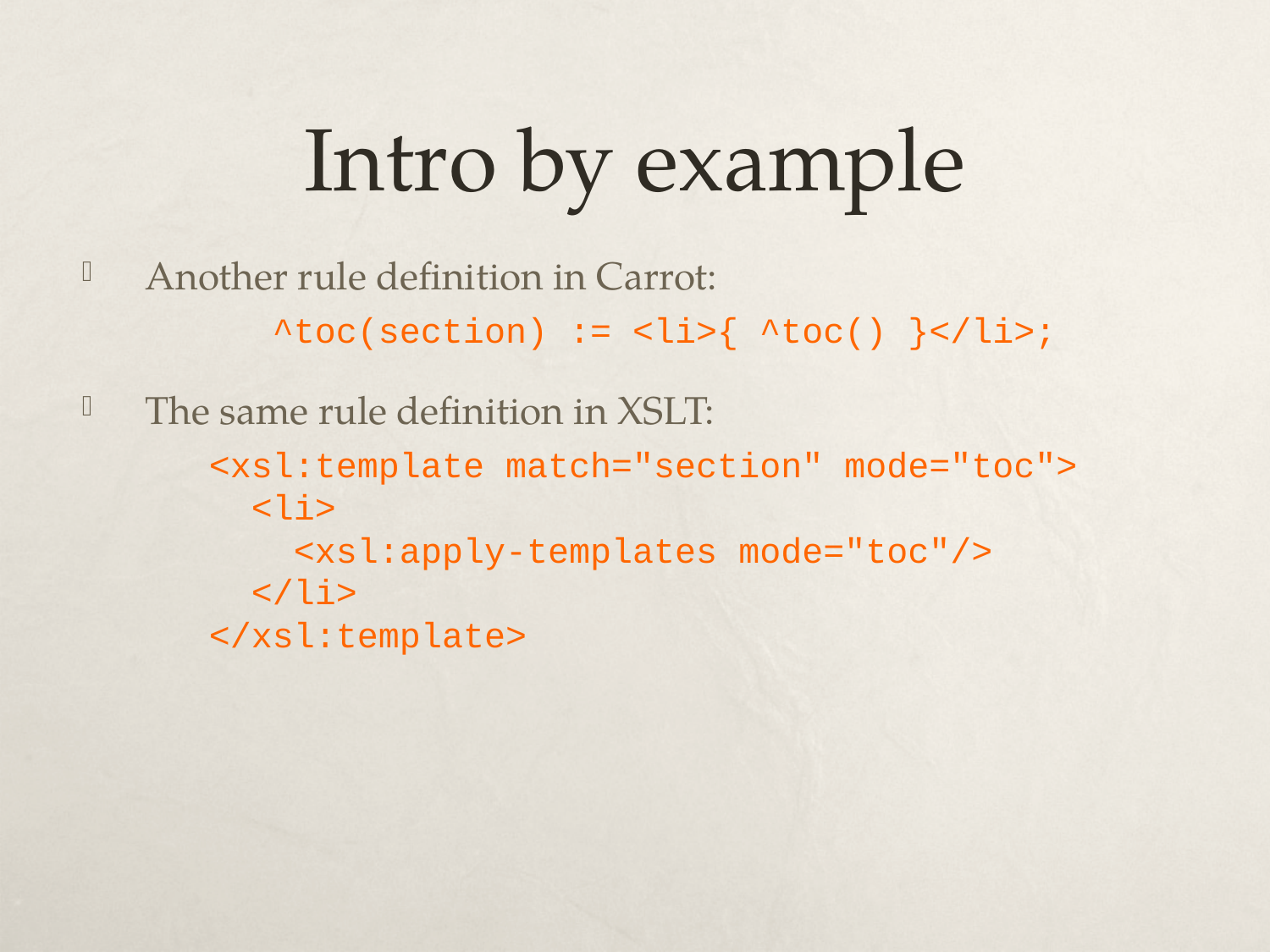

# Intro by example
Another rule definition in Carrot:
	^toc(section) := <li>{ ^toc() }</li>;
The same rule definition in XSLT:
<xsl:template match="section" mode="toc">
  <li>
    <xsl:apply-templates mode="toc"/>
  </li>
</xsl:template>